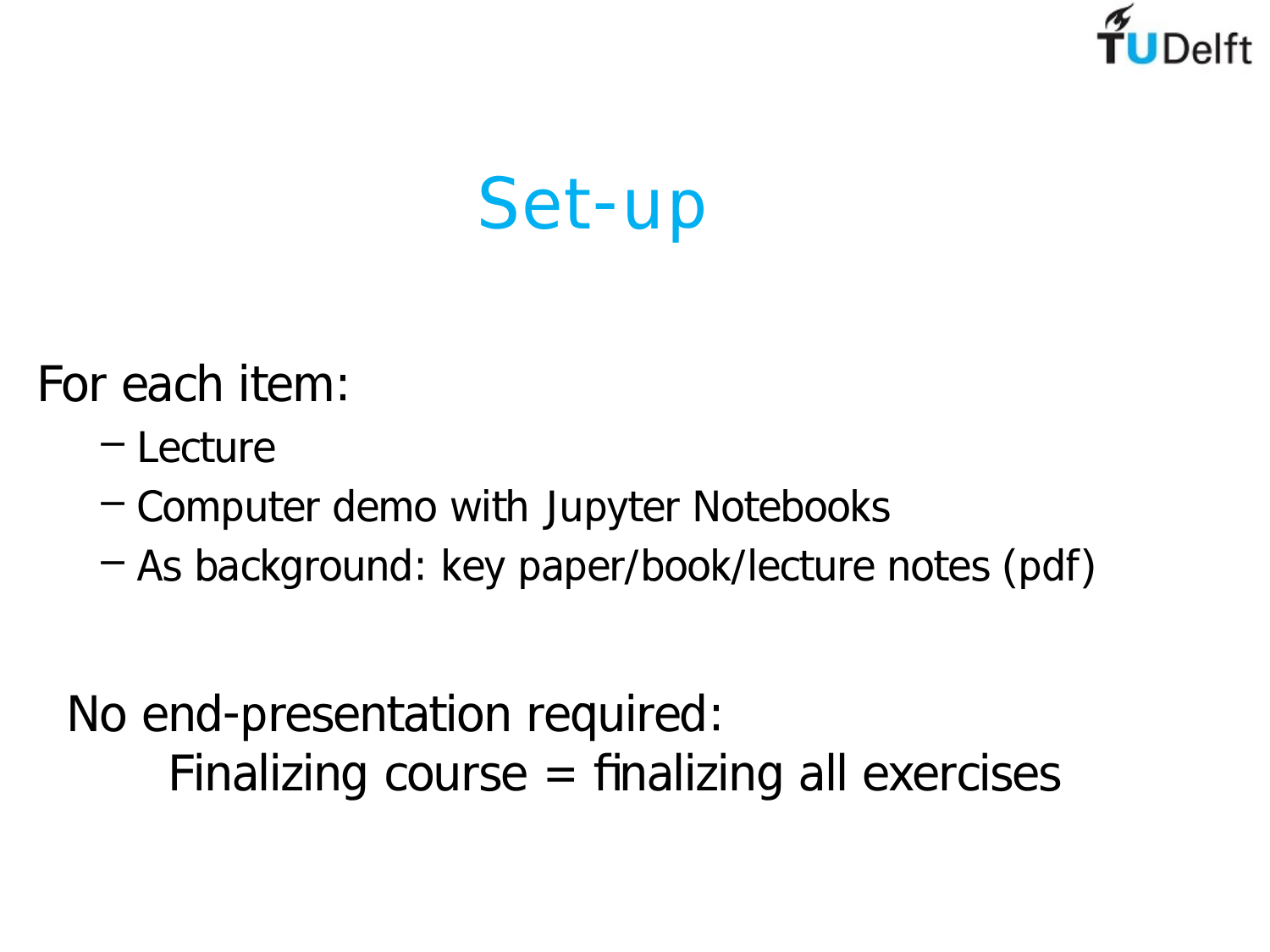

# Set-up
For each item:
 Lecture
 Computer demo with Jupyter Notebooks
 As background: key paper/book/lecture notes (pdf)

No end-presentation required:
Finalizing course = finalizing all exercises